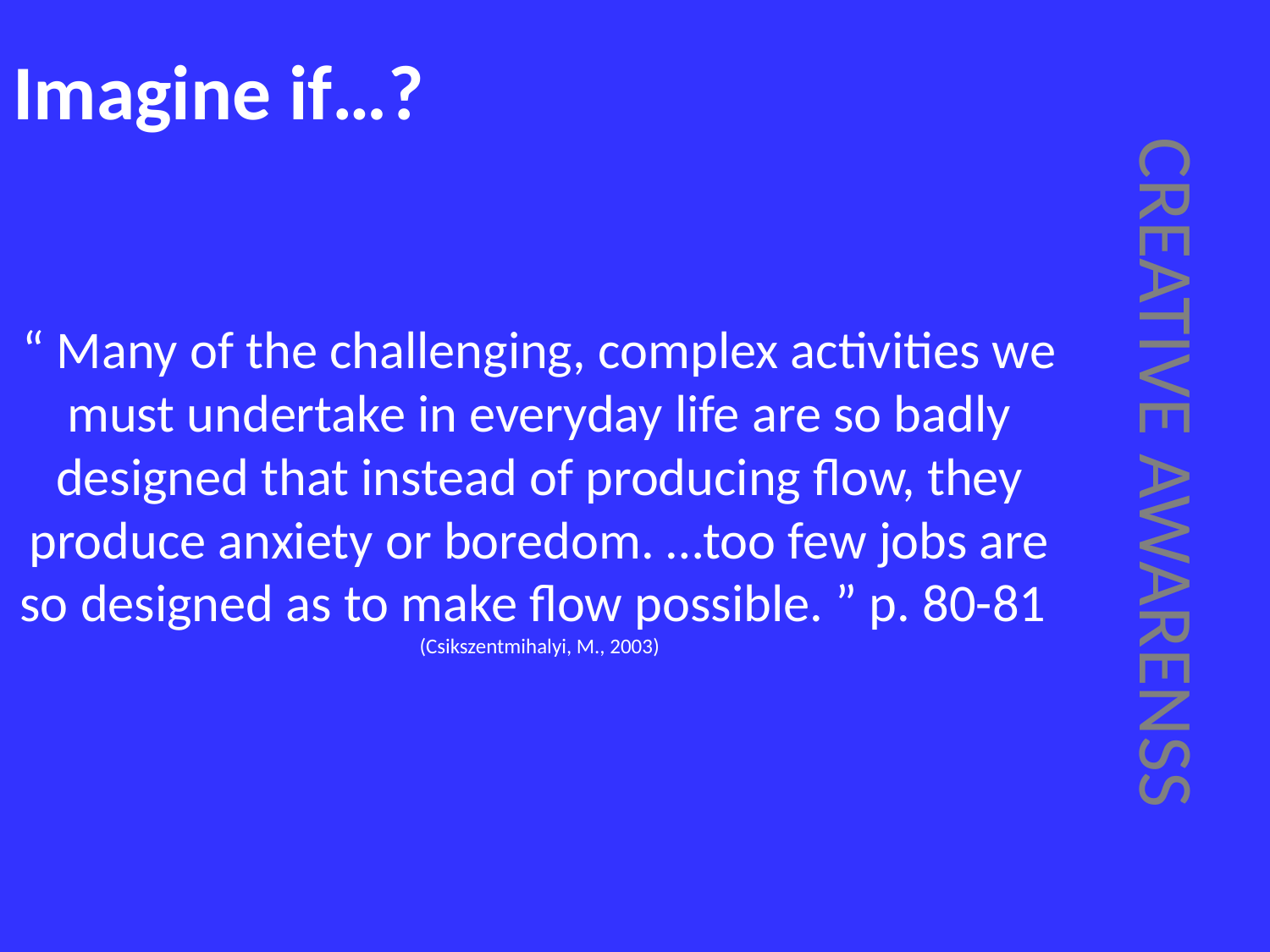

# Imagine if…?
“ Many of the challenging, complex activities we must undertake in everyday life are so badly designed that instead of producing flow, they produce anxiety or boredom. …too few jobs are so designed as to make flow possible. ” p. 80-81  (Csikszentmihalyi, M., 2003)
CREATIVE AWARENSS